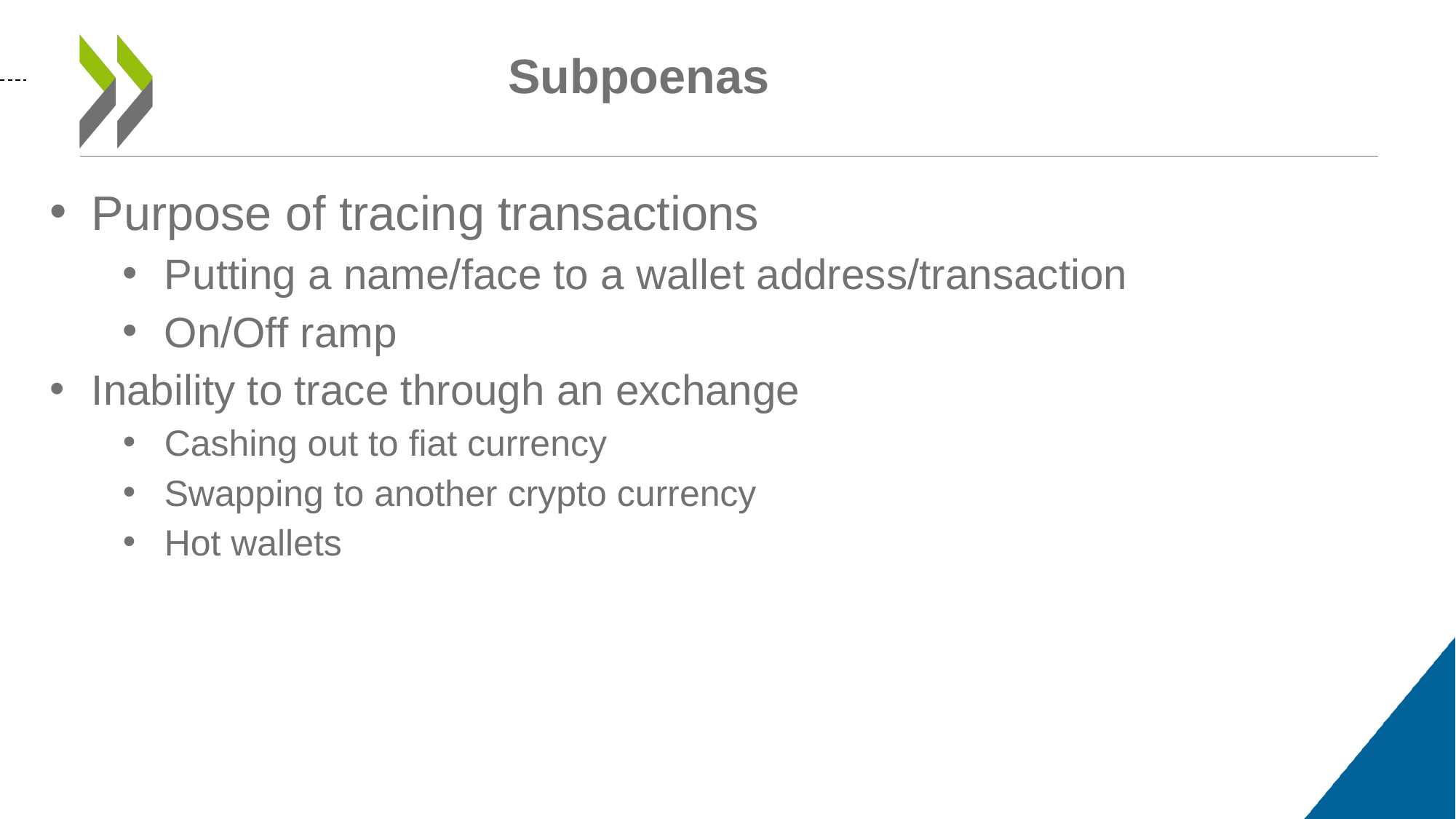

# Subpoenas
Purpose of tracing transactions
Putting a name/face to a wallet address/transaction
On/Off ramp
Inability to trace through an exchange
Cashing out to fiat currency
Swapping to another crypto currency
Hot wallets